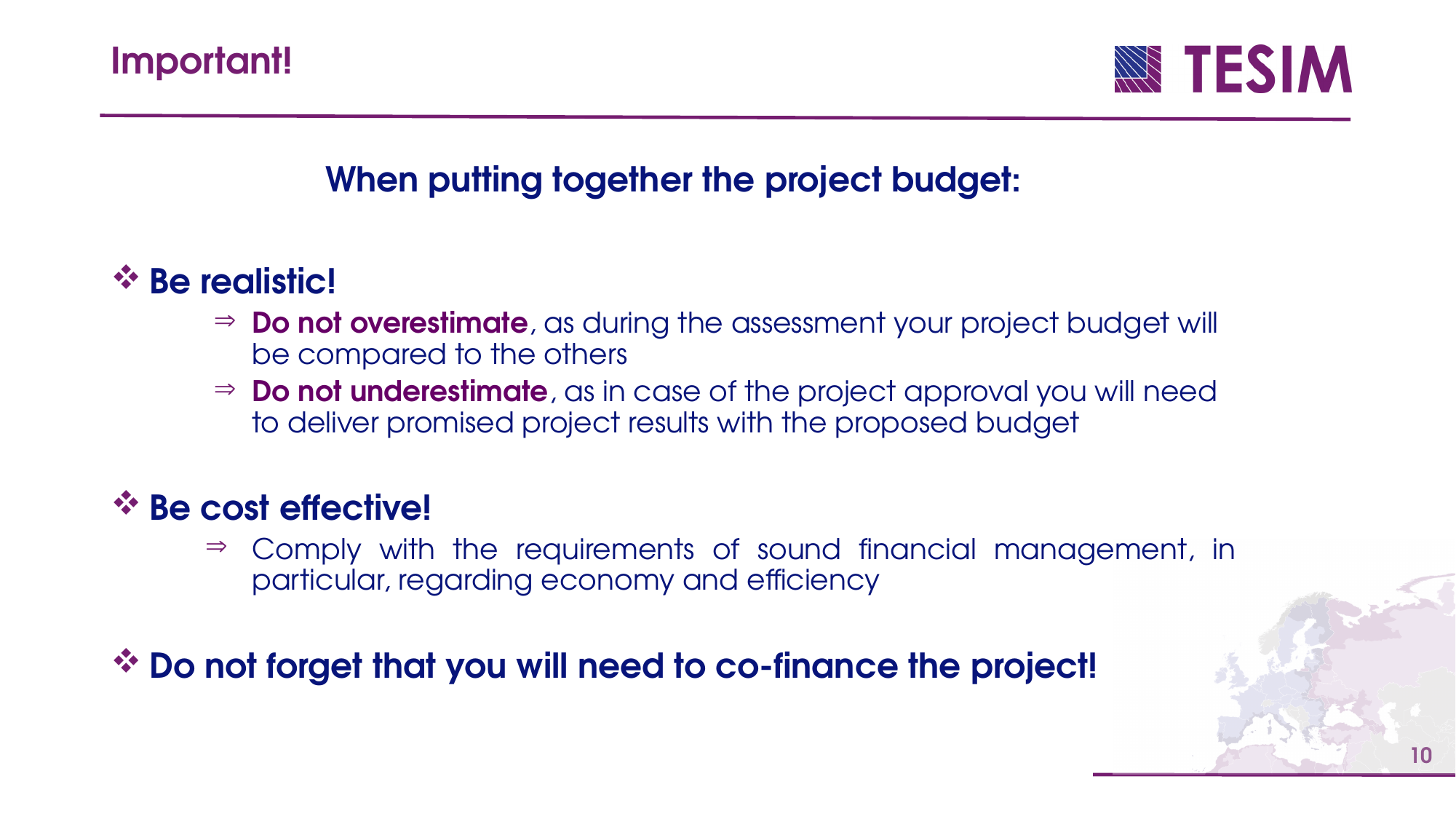

Important!
When putting together the project budget:

Be realistic!
Do not overestimate, as during the assessment your project budget will be compared to the others
Do not underestimate, as in case of the project approval you will need to deliver promised project results with the proposed budget

Be cost effective!
Comply with the requirements of sound financial management, in particular, regarding economy and efficiency

Do not forget that you will need to co-finance the project!